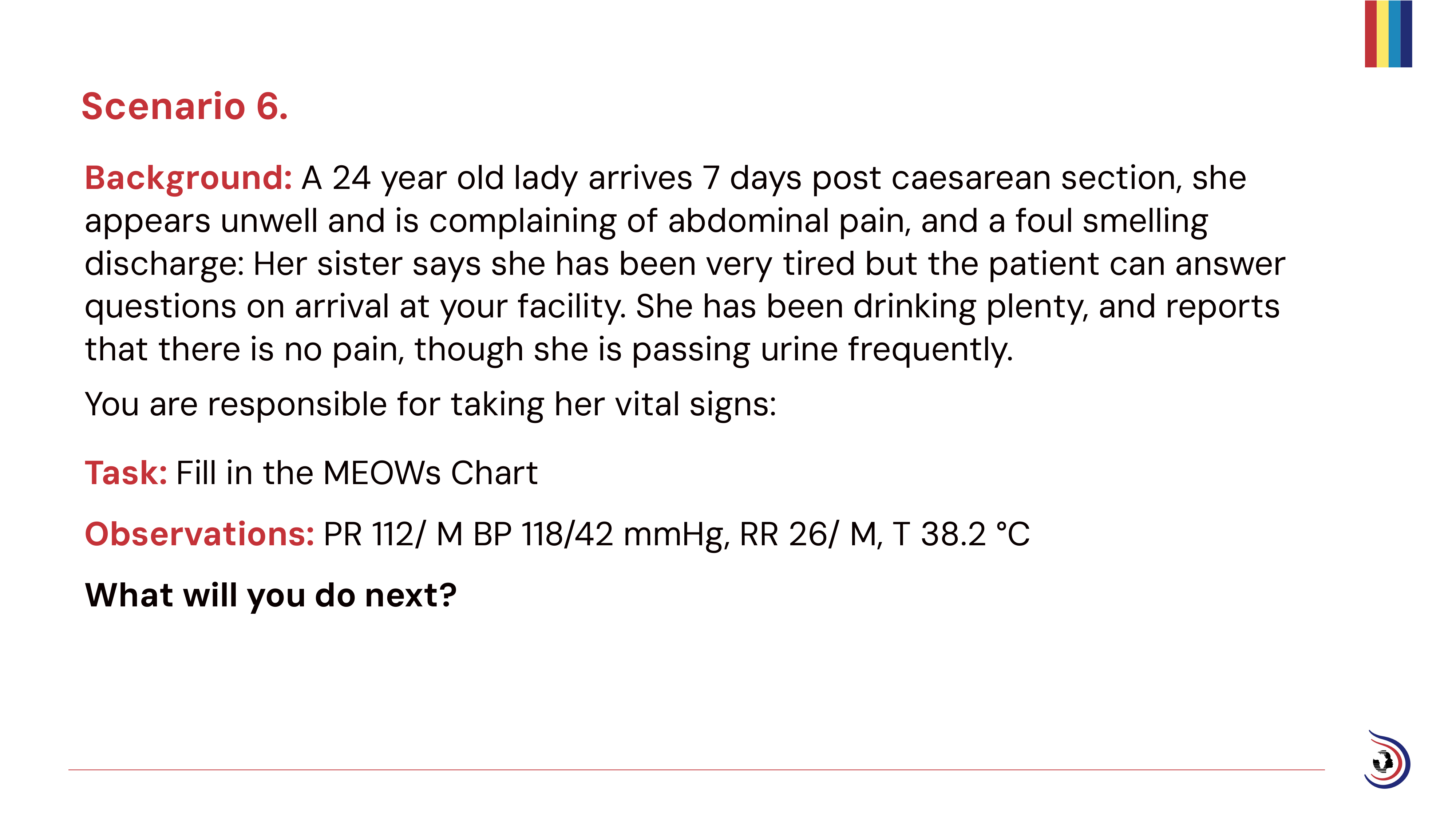

# Scenario 6.
Background: A 24 year old lady arrives 7 days post caesarean section, she appears unwell and is complaining of abdominal pain, and a foul smelling discharge: Her sister says she has been very tired but the patient can answer questions on arrival at your facility. She has been drinking plenty, and reports that there is no pain, though she is passing urine frequently.
You are responsible for taking her vital signs:
Task: Fill in the MEOWs Chart
Observations: PR 112/ M BP 118/42 mmHg, RR 26/ M, T 38.2 °C
What will you do next?